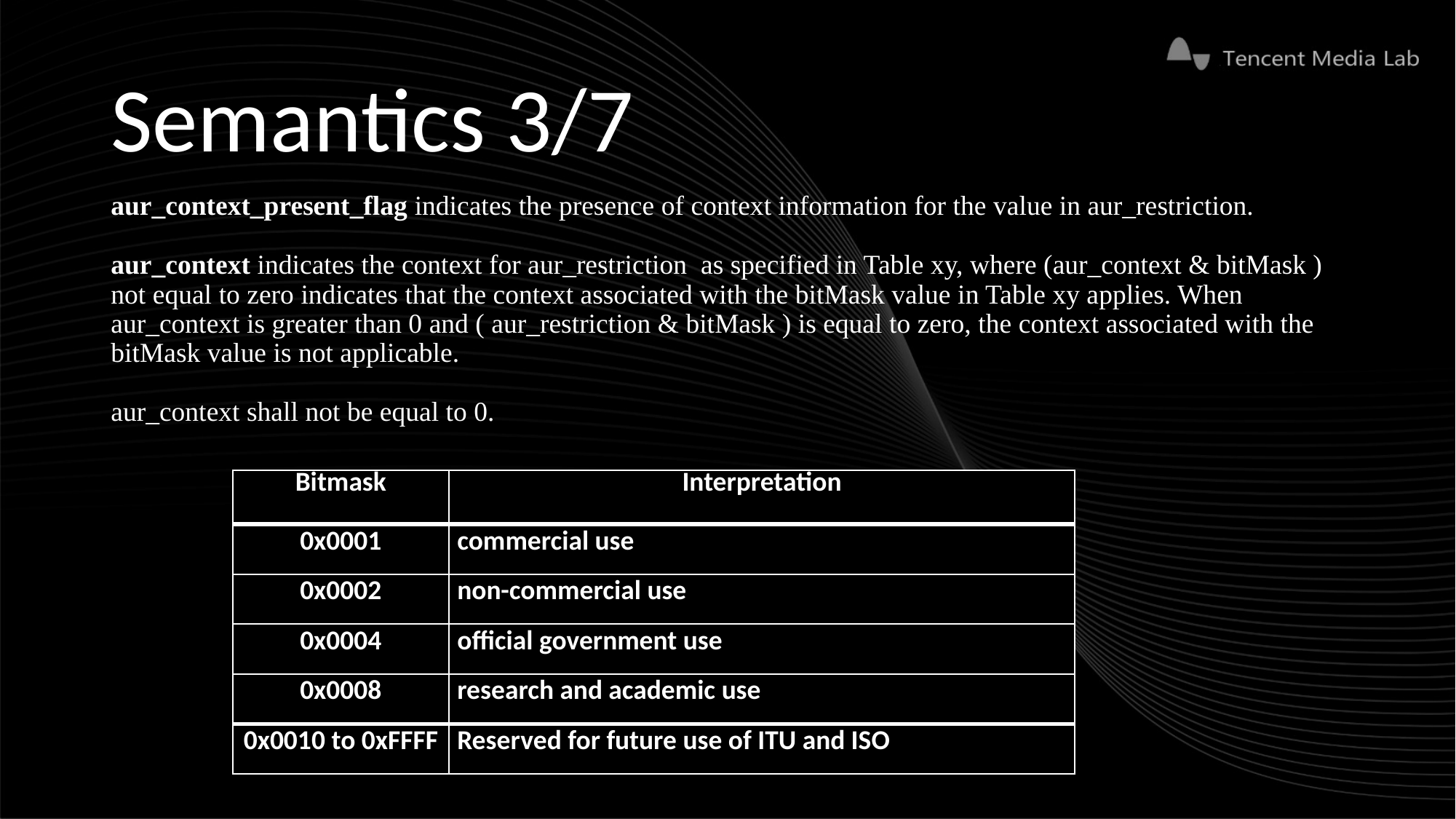

# Semantics 3/7
aur_context_present_flag indicates the presence of context information for the value in aur_restriction.

aur_context indicates the context for aur_restriction  as specified in Table xy, where (aur_context & bitMask ) not equal to zero indicates that the context associated with the bitMask value in Table xy applies. When aur_context is greater than 0 and ( aur_restriction & bitMask ) is equal to zero, the context associated with the bitMask value is not applicable.

aur_context shall not be equal to 0.

| Bitmask | Interpretation |
| --- | --- |
| 0x0001 | commercial use |
| 0x0002 | non-commercial use |
| 0x0004 | official government use |
| 0x0008 | research and academic use |
| 0x0010 to 0xFFFF | Reserved for future use of ITU and ISO |